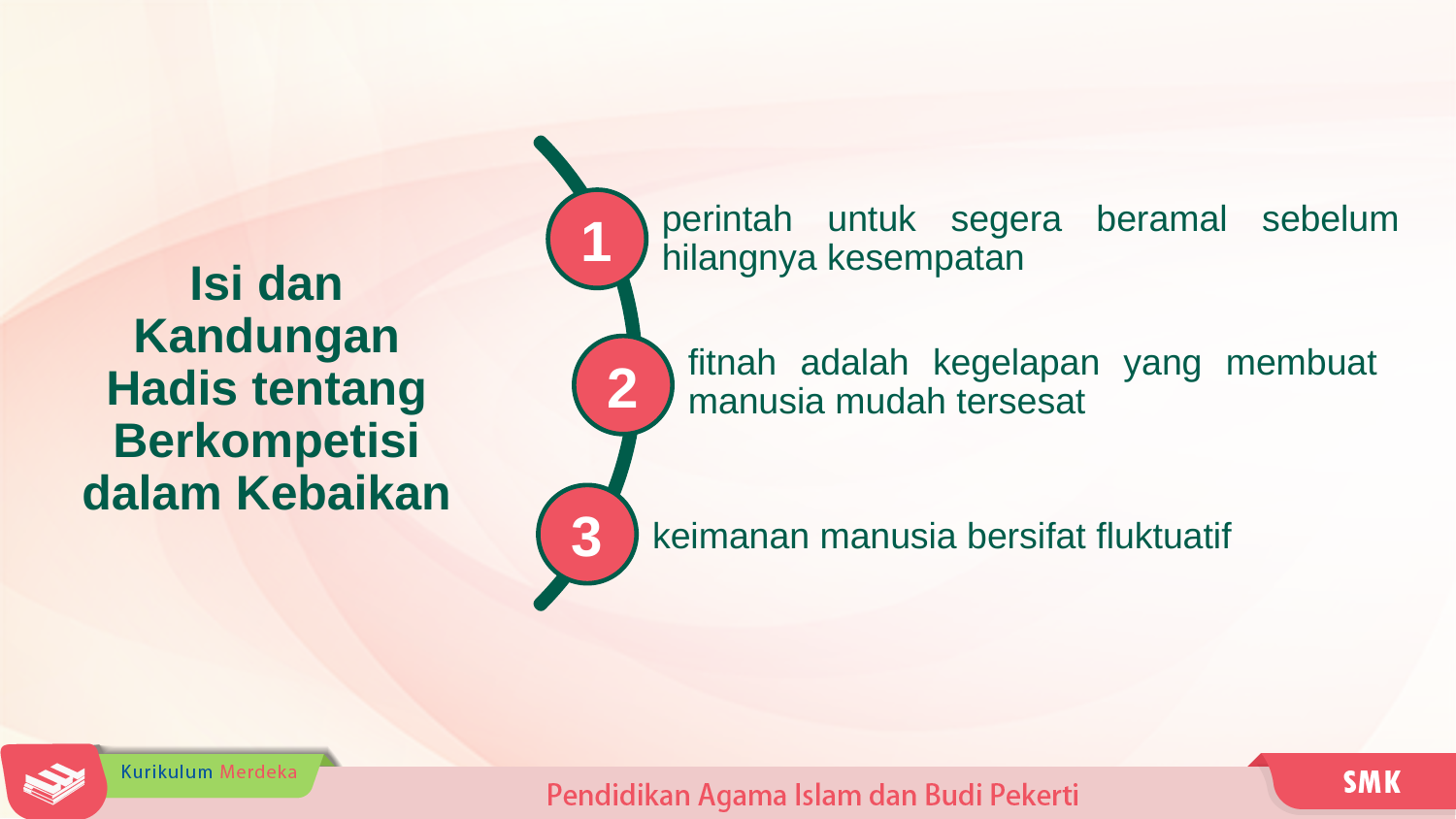

1
2
3
perintah untuk segera beramal sebelum hilangnya kesempatan
fitnah adalah kegelapan yang membuat manusia mudah tersesat
keimanan manusia bersifat fluktuatif
Isi dan Kandungan Hadis tentang Berkompetisi dalam Kebaikan